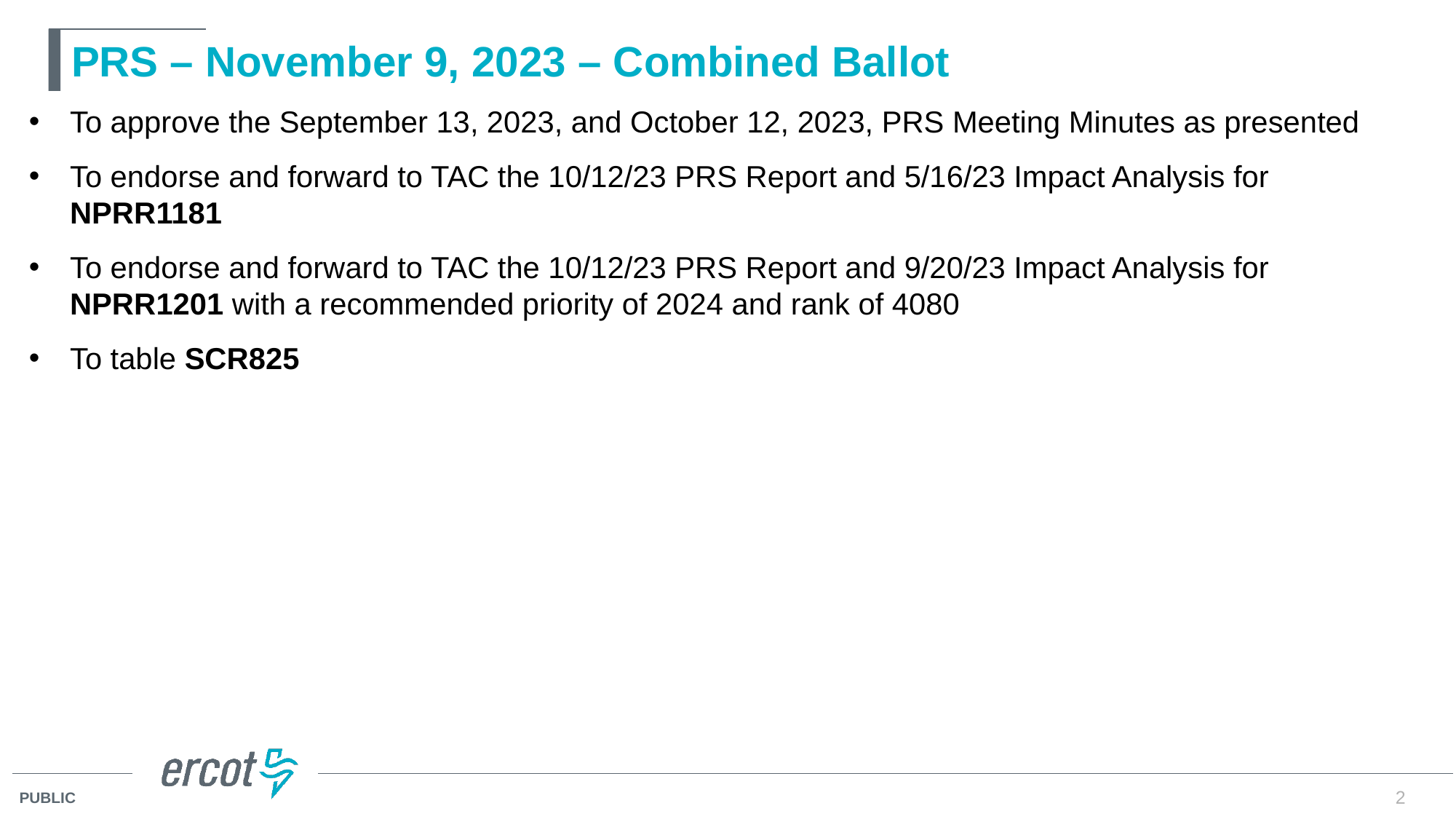

# PRS – November 9, 2023 – Combined Ballot
To approve the September 13, 2023, and October 12, 2023, PRS Meeting Minutes as presented
To endorse and forward to TAC the 10/12/23 PRS Report and 5/16/23 Impact Analysis for NPRR1181
To endorse and forward to TAC the 10/12/23 PRS Report and 9/20/23 Impact Analysis for NPRR1201 with a recommended priority of 2024 and rank of 4080
To table SCR825

2